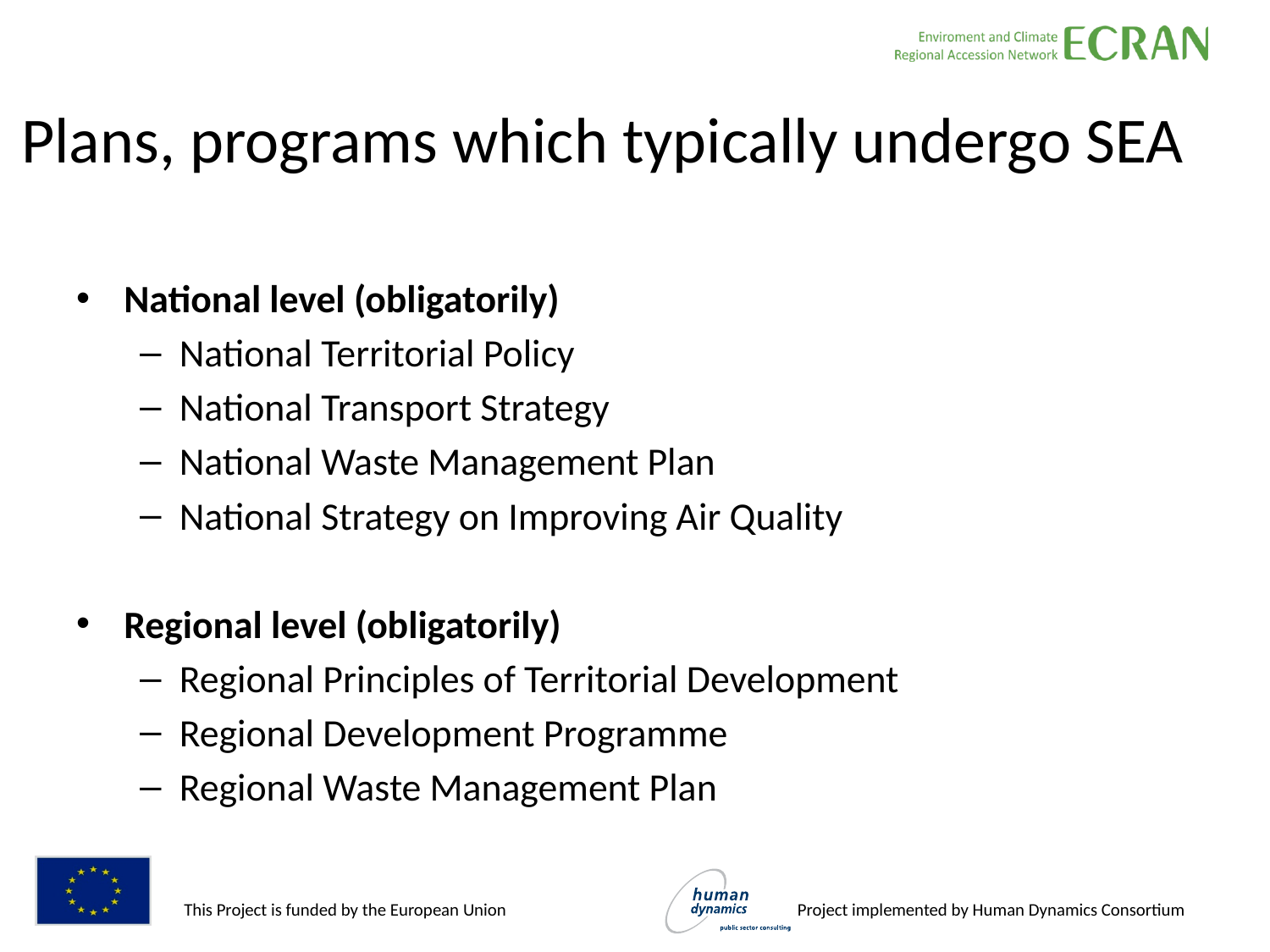

# Plans, programs which typically undergo SEA
National level (obligatorily)
National Territorial Policy
National Transport Strategy
National Waste Management Plan
National Strategy on Improving Air Quality

Regional level (obligatorily)
Regional Principles of Territorial Development
Regional Development Programme
Regional Waste Management Plan